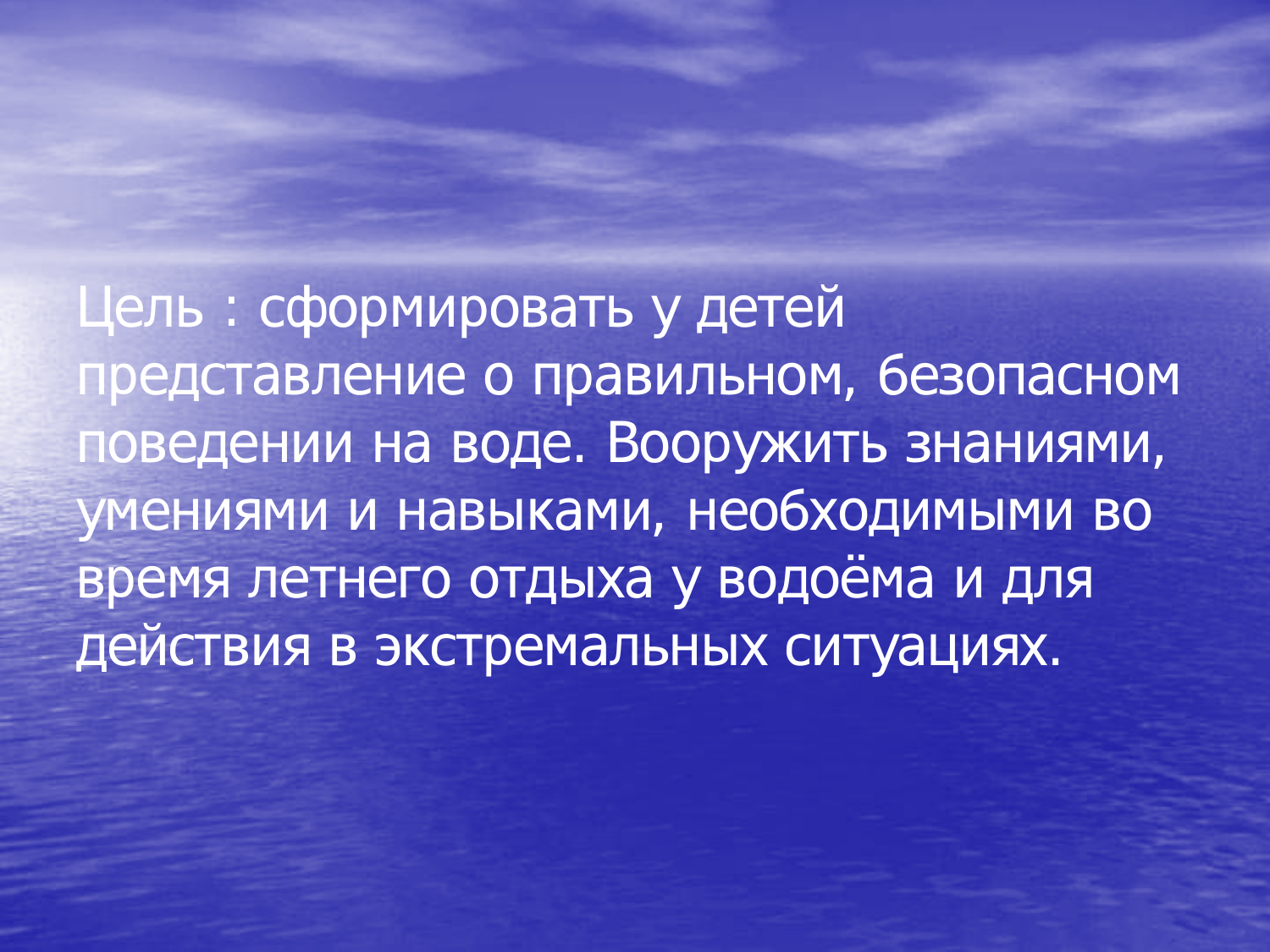

#
Цель : сформировать у детей представление о правильном, безопасном поведении на воде. Вооружить знаниями, умениями и навыками, необходимыми во время летнего отдыха у водоёма и для действия в экстремальных ситуациях.